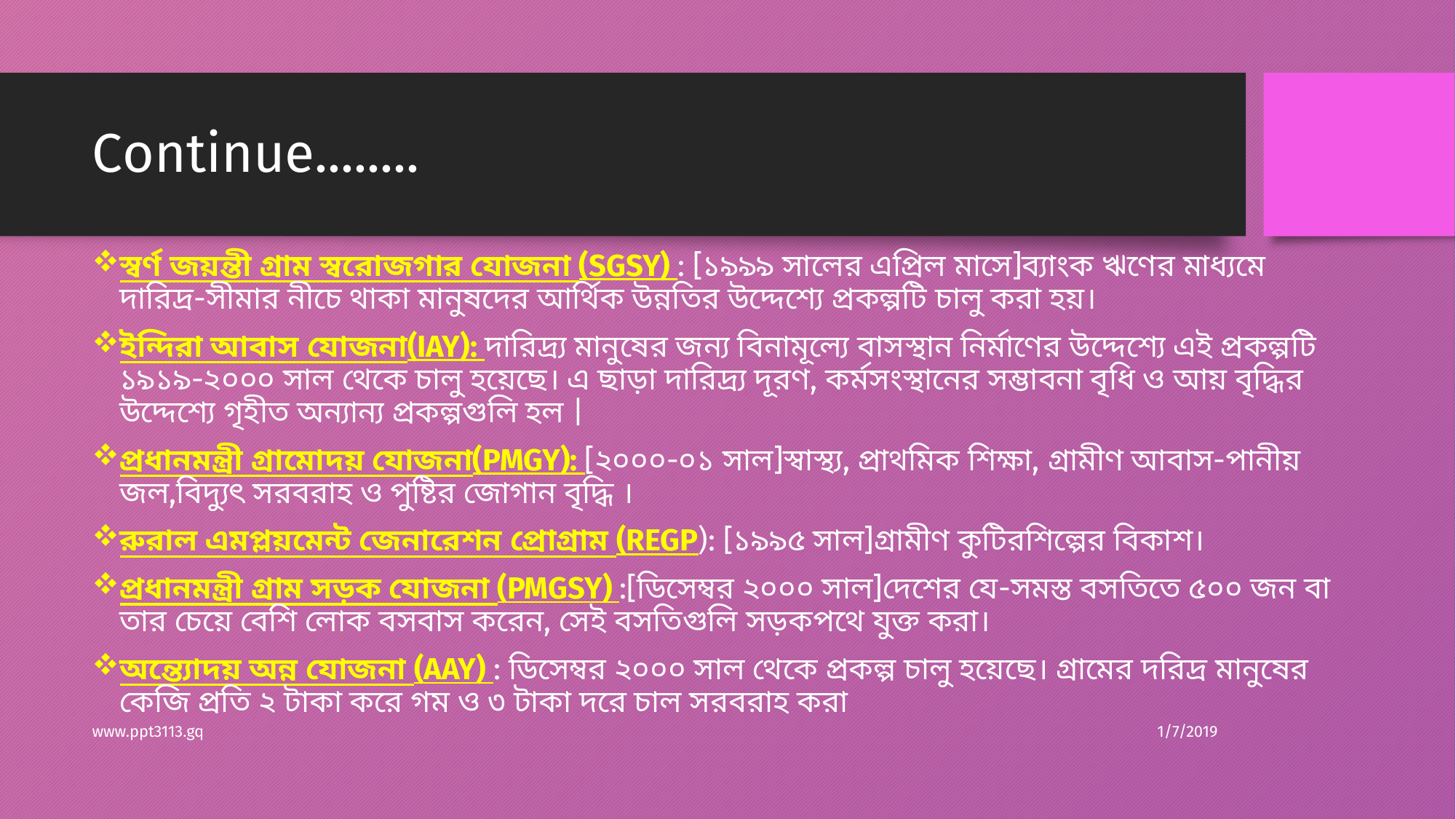

# Continue........
স্বর্ণ জয়ন্তী গ্রাম স্বরোজগার যোজনা (SGSY) : [১৯৯৯ সালের এপ্রিল মাসে]ব্যাংক ঋণের মাধ্যমে দারিদ্র-সীমার নীচে থাকা মানুষদের আর্থিক উন্নতির উদ্দেশ্যে প্রকল্পটি চালু করা হয়।
ইন্দিরা আবাস যোজনা(IAY): দারিদ্র্য মানুষের জন্য বিনামূল্যে বাসস্থান নির্মাণের উদ্দেশ্যে এই প্রকল্পটি ১৯১৯-২০০০ সাল থেকে চালু হয়েছে। এ ছাড়া দারিদ্র্য দূরণ, কর্মসংস্থানের সম্ভাবনা বৃধি ও আয় বৃদ্ধির উদ্দেশ্যে গৃহীত অন্যান্য প্রকল্পগুলি হল |
প্রধানমন্ত্রী গ্রামোদয় যোজনা(PMGY): [২০০০-০১ সাল]স্বাস্থ্য, প্রাথমিক শিক্ষা, গ্রামীণ আবাস-পানীয় জল,বিদ্যুৎ সরবরাহ ও পুষ্টির জোগান বৃদ্ধি ।
রুরাল এমপ্লয়মেন্ট জেনারেশন প্রোগ্রাম (REGP): [১৯৯৫ সাল]গ্রামীণ কুটিরশিল্পের বিকাশ।
প্রধানমন্ত্রী গ্রাম সড়ক যোজনা (PMGSY) :[ডিসেম্বর ২০০০ সাল]দেশের যে-সমস্ত বসতিতে ৫০০ জন বা তার চেয়ে বেশি লোক বসবাস করেন, সেই বসতিগুলি সড়কপথে যুক্ত করা।
অন্ত্যোদয় অন্ন যোজনা (AAY) : ডিসেম্বর ২০০০ সাল থেকে প্রকল্প চালু হয়েছে। গ্রামের দরিদ্র মানুষের কেজি প্রতি ২ টাকা করে গম ও ৩ টাকা দরে চাল সরবরাহ করা
1/7/2019
www.ppt3113.gq